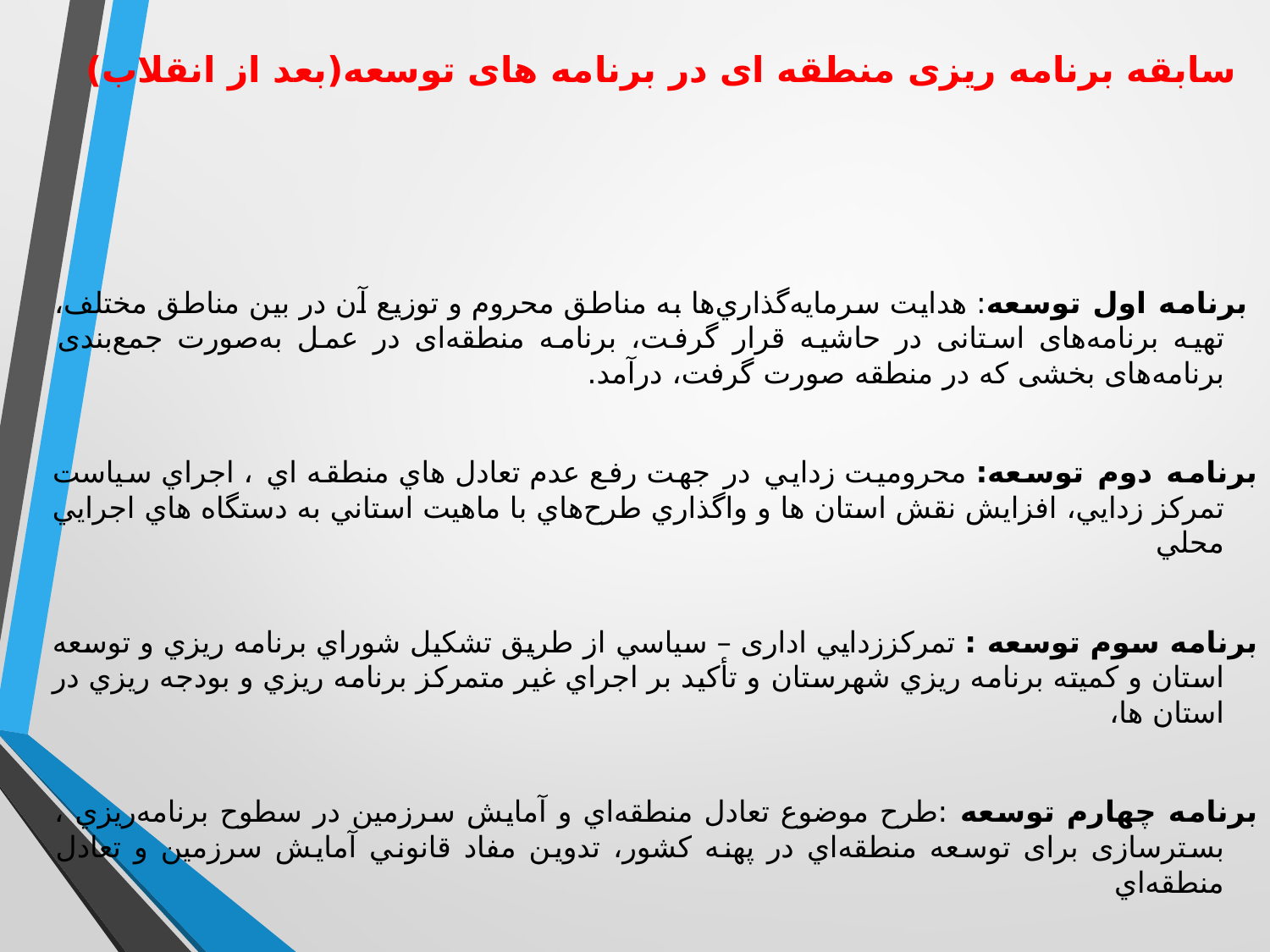

# سابقه برنامه ریزی منطقه ای در برنامه های توسعه(بعد از انقلاب)
 برنامه اول توسعه: هدايت سرمايه‌گذاري‌ها به مناطق محروم و توزيع آن در بين مناطق مختلف، تهیه برنامه‌های استانی در حاشیه قرار گرفت، برنامه منطقه‌ای در عمل به‌صورت جمع‌بندی برنامه‌های بخشی که در منطقه صورت گرفت، درآمد.

برنامه دوم توسعه: محروميت زدايي در جهت رفع عدم تعادل هاي منطقه اي ، اجراي سياست تمركز زدايي، افزايش نقش استان ها و واگذاري طرح‌هاي با ماهيت استاني به دستگاه هاي اجرايي محلي

برنامه سوم توسعه : تمركززدايي اداری – سياسي از طريق تشكيل شوراي برنامه ريزي و توسعه استان و كميته برنامه ريزي شهرستان و تأكيد بر اجراي غير متمركز برنامه ريزي و بودجه ريزي در استان ها،

برنامه چهارم توسعه :طرح موضوع تعادل منطقه‌اي و آمايش سرزمين در سطوح برنامه‌ريزي ، بسترسازی برای توسعه منطقه‌اي در پهنه كشور، تدوين مفاد قانوني آمايش سرزمين و تعادل منطقه‌اي

برنامه پنجم توسعه : اختصاص فصلی با عنوان توسعه منطقه‌اي در برنامه با موضوعات امایش؛ توسعه منطقه‌ای، محیط‌زیست و توسعه روستایی ، تلاش براي محروميت زدايي از شهرستانهای محروم